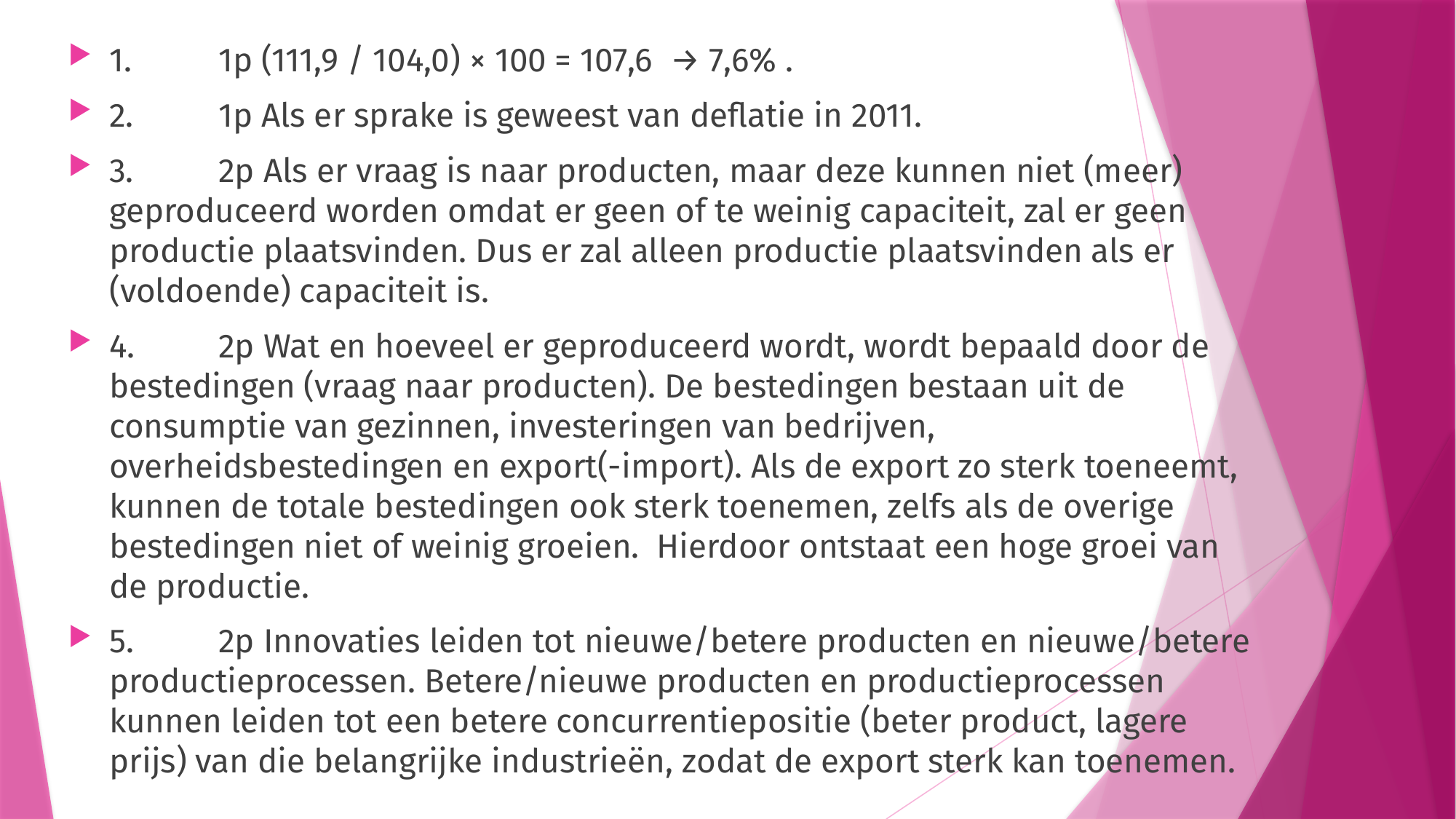

1.	1p (111,9 / 104,0) × 100 = 107,6  → 7,6% .
2.	1p Als er sprake is geweest van deflatie in 2011.
3.	2p Als er vraag is naar producten, maar deze kunnen niet (meer) geproduceerd worden omdat er geen of te weinig capaciteit, zal er geen productie plaatsvinden. Dus er zal alleen productie plaatsvinden als er (voldoende) capaciteit is.
4.	2p Wat en hoeveel er geproduceerd wordt, wordt bepaald door de bestedingen (vraag naar producten). De bestedingen bestaan uit de consumptie van gezinnen, investeringen van bedrijven, overheidsbestedingen en export(-import). Als de export zo sterk toeneemt, kunnen de totale bestedingen ook sterk toenemen, zelfs als de overige bestedingen niet of weinig groeien.  Hierdoor ontstaat een hoge groei van de productie.
5.	2p Innovaties leiden tot nieuwe/betere producten en nieuwe/betere productieprocessen. Betere/nieuwe producten en productieprocessen kunnen leiden tot een betere concurrentiepositie (beter product, lagere prijs) van die belangrijke industrieën, zodat de export sterk kan toenemen.